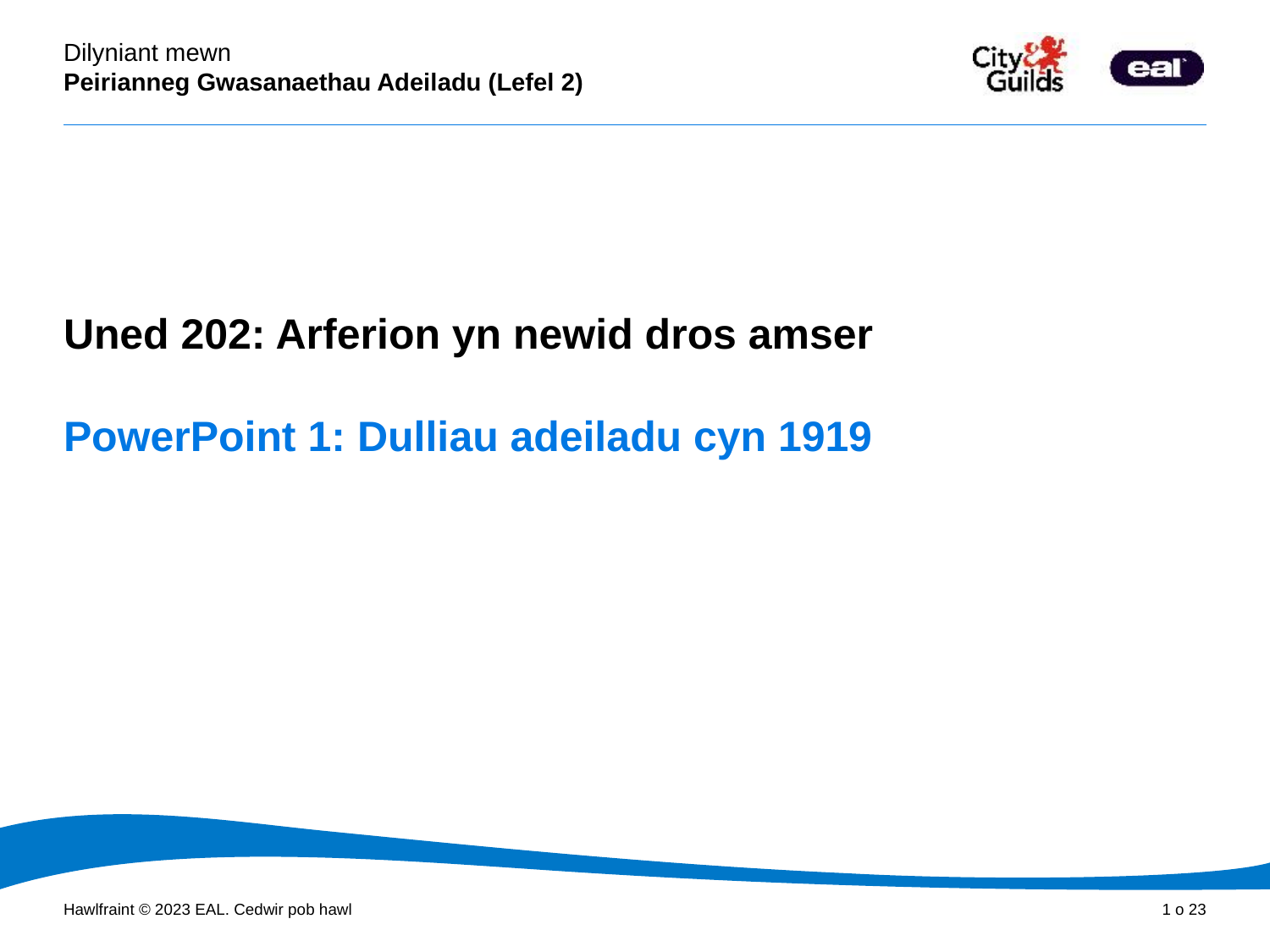

Cyflwyniad PowerPoint
Uned 202: Arferion yn newid dros amser
# PowerPoint 1: Dulliau adeiladu cyn 1919